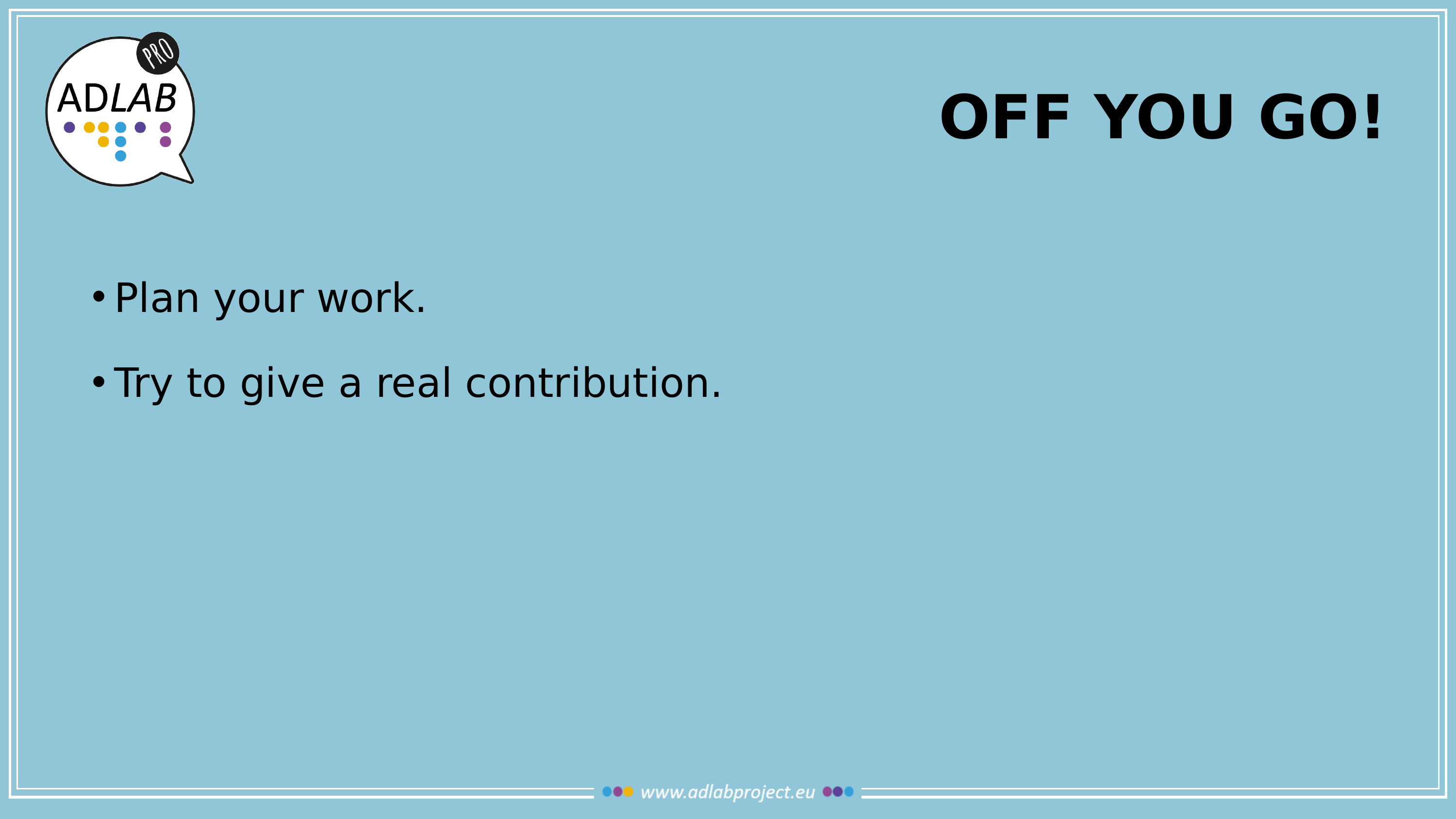

# Off you go!
Plan your work.
Try to give a real contribution.